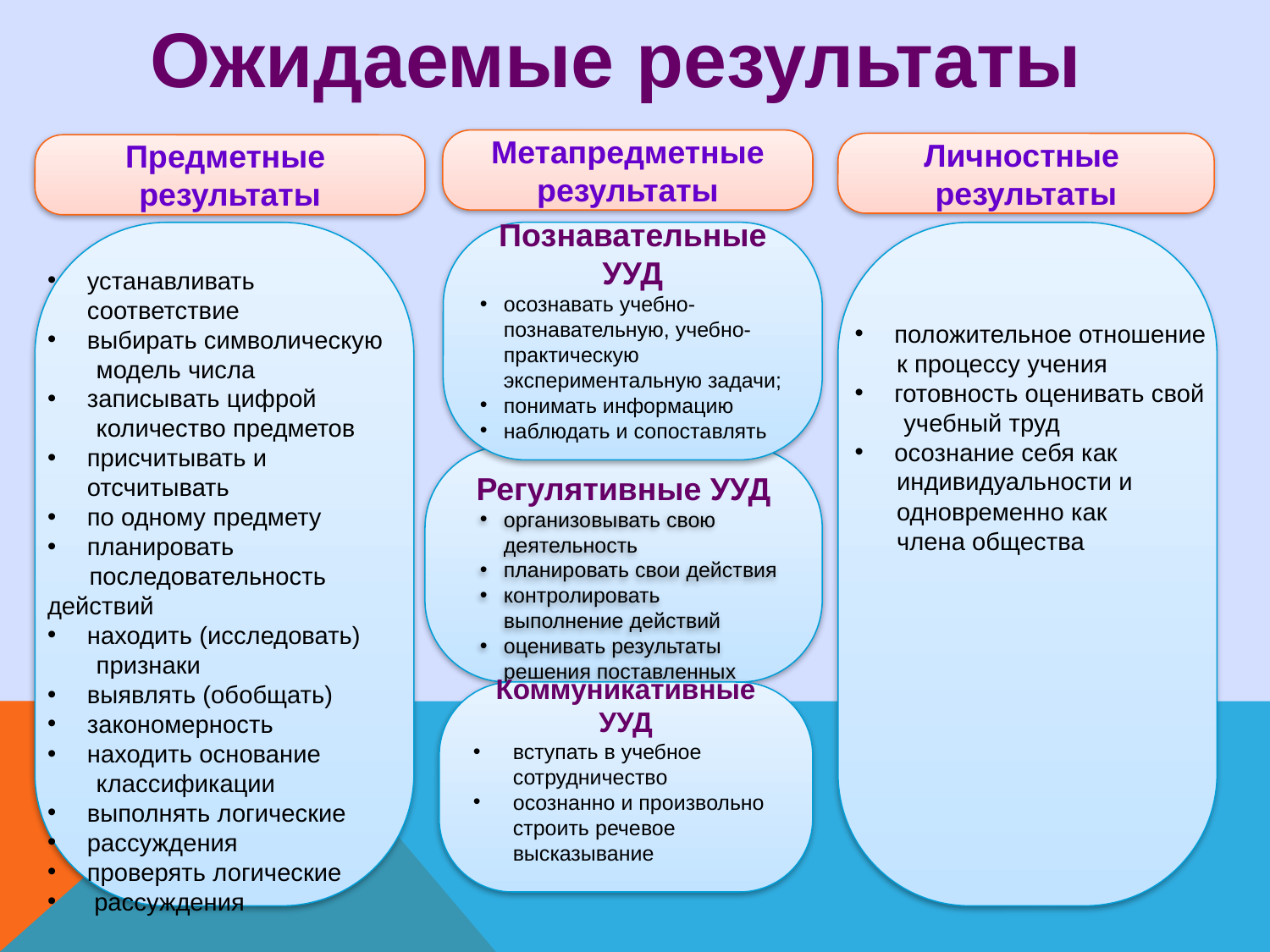

Ожидаемые результаты
Метапредметные результаты
Личностные
результаты
Предметные
результаты

Познавательные УУД
осознавать учебно-познавательную, учебно-практическую
    экспериментальную задачи;
понимать информацию
наблюдать и сопоставлять

организовывать свою деятельность
планировать свои действия
контролировать выполнение действий
оценивать результаты решения поставленных задач

устанавливать соответствие
выбирать символическую
       модель числа
записывать цифрой
       количество предметов
присчитывать и отсчитывать
по одному предмету
планировать
      последовательность действий
находить (исследовать)
       признаки
выявлять (обобщать)
закономерность
находить основание
       классификации
выполнять логические
рассуждения
проверять логические
 рассуждения
положительное отношение
      к процессу учения
готовность оценивать свой
       учебный труд
осознание себя как
      индивидуальности и
      одновременно как
      члена общества
Регулятивные УУД

Коммуникативные УУД
вступать в учебное сотрудничество
осознанно и произвольно строить речевое высказывание